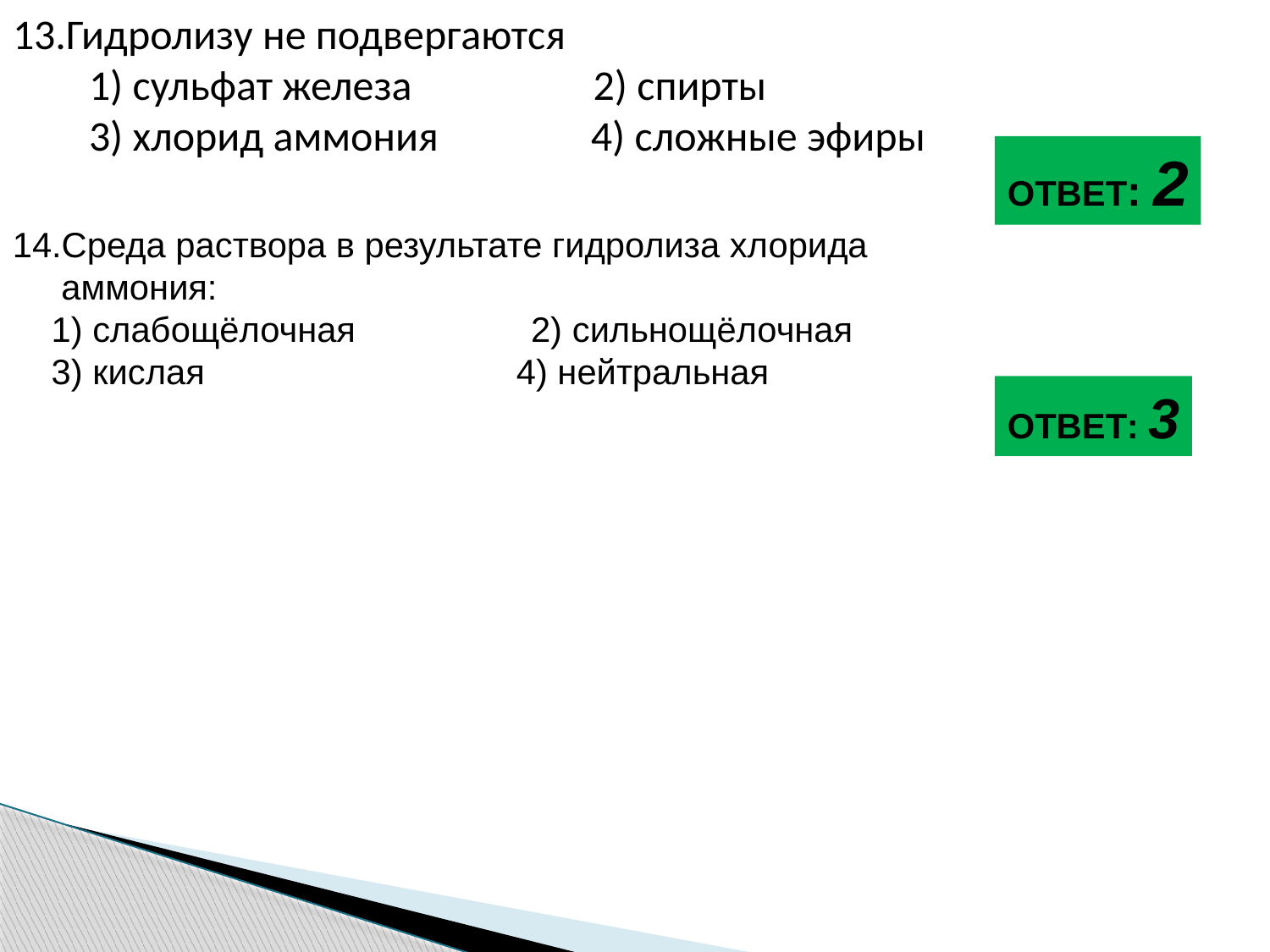

13.Гидролизу не подвергаются
        1) сульфат железа                   2) спирты
        3) хлорид аммония                4) сложные эфиры

ОТВЕТ: 2
14.Среда раствора в результате гидролиза хлорида
     аммония:
    1) слабощёлочная                  2) сильнощёлочная
    3) кислая                                4) нейтральная
ОТВЕТ: 3